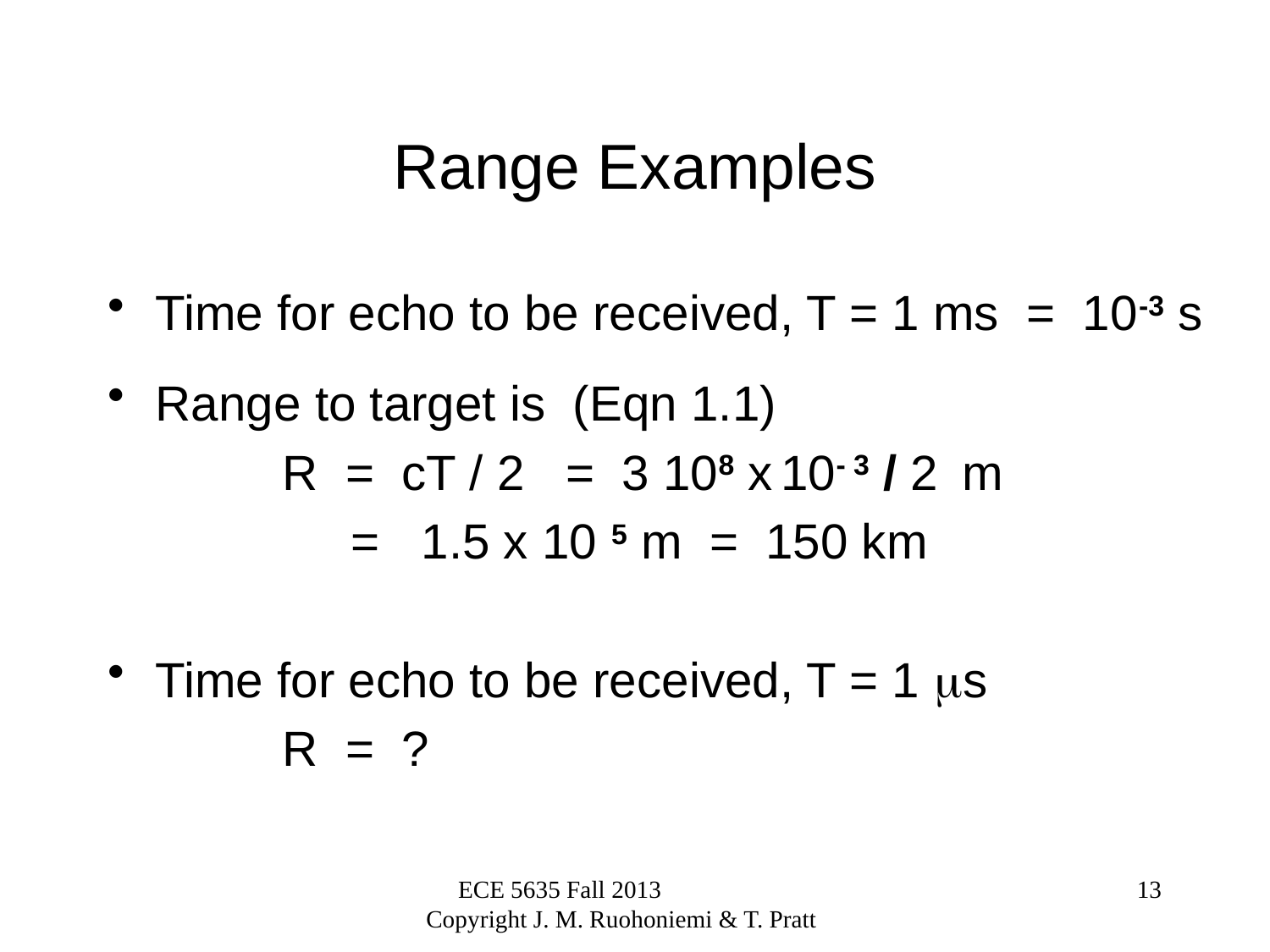

# Range Examples
Time for echo to be received, T = 1 ms  =  10-3 s
Range to target is  (Eqn 1.1)
		R  =  cT / 2   =  3 108 x 10- 3 / 2   m
		     =   1.5 x 10 5 m  =  150 km

Time for echo to be received, T = 1 μs
		R  =  ?
ECE 5635 Fall 2013                      Copyright J. M. Ruohoniemi & T. Pratt
13